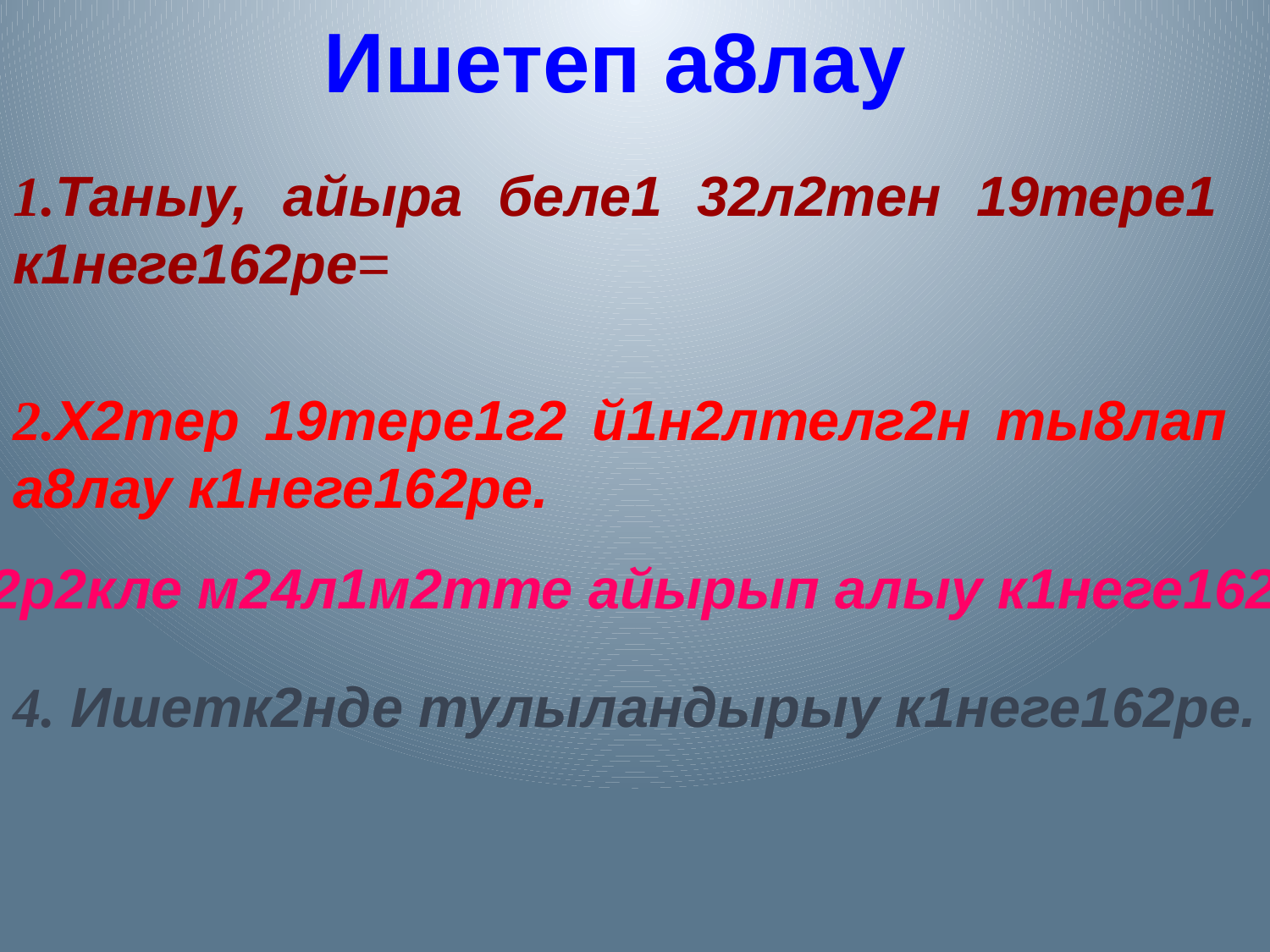

Ишетеп а8лау

1.Таныу, айыра беле1 32л2тен 19тере1 к1неге162ре=
2.Х2тер 19тере1г2 й1н2лтелг2н ты8лап а8лау к1неге162ре.
3. К2р2кле м24л1м2тте айырып алыу к1неге162ре.
4. Ишетк2нде тулыландырыу к1неге162ре.